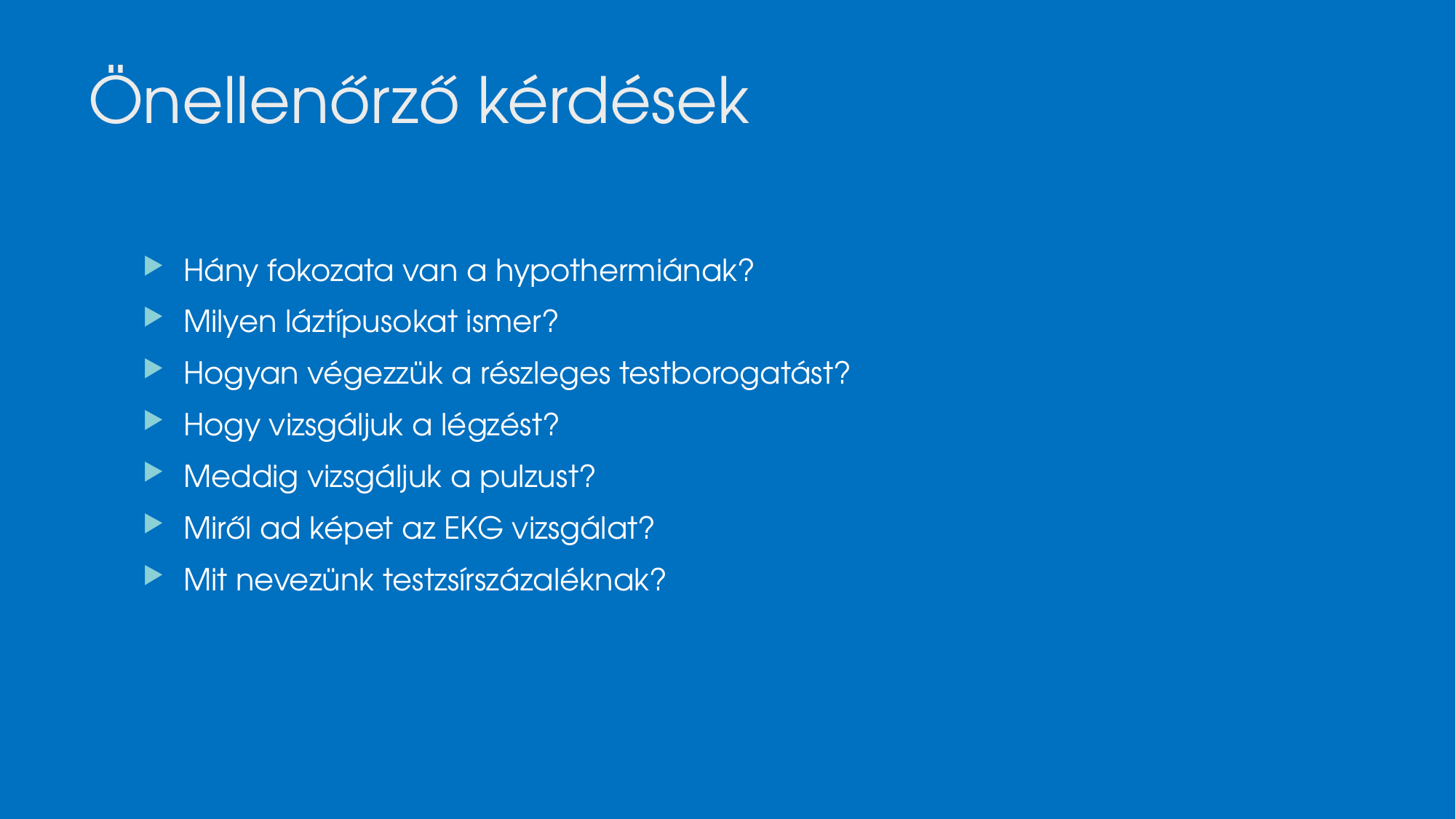

# Önellenőrző kérdések
Hány fokozata van a hypothermiának?
Milyen láztípusokat ismer?
Hogyan végezzük a részleges testborogatást?
Hogy vizsgáljuk a légzést?
Meddig vizsgáljuk a pulzust?
Miről ad képet az EKG vizsgálat?
Mit nevezünk testzsírszázaléknak?